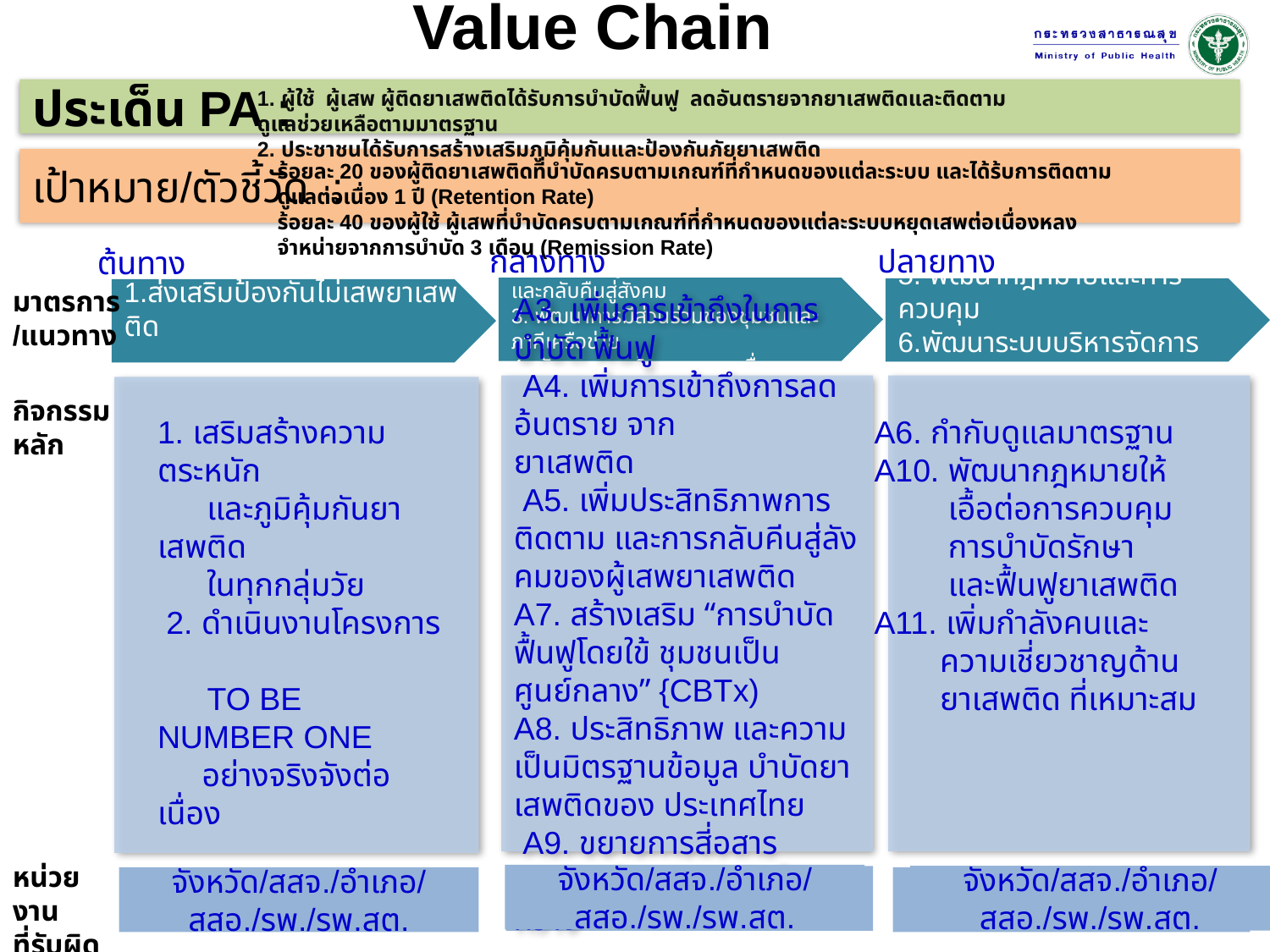

Value Chain
1. ผู้ใช้  ผู้เสพ ผู้ติดยาเสพติดได้รับการบำบัดฟื้นฟู  ลดอันตรายจากยาเสพติดและติดตามดูแลช่วยเหลือตามมาตรฐาน
2. ประชาชนได้รับการสร้างเสริมภูมิคุ้มกันและป้องกันภัยยาเสพติด
ประเด็น PA :

เป้าหมาย/ตัวชี้วัด  :
ร้อยละ 20 ของผู้ติดยาเสพติดที่บำบัดครบตามเกณฑ์ที่กำหนดของแต่ละระบบ และได้ร้บการติดตามดูแลต่อเนื่อง 1 ปี (Retention Rate)
ร้อยละ 40 ของผู้ใช้ ผู้เสพที่บำบัดครบตามเกณฑ์ที่กำหนดของแต่ละระบบหยุดเสพต่อเนื่องหลงจำหน่ายจากการบำบัด 3 เดือน (Remission Rate)

กลางทาง
ปลายทาง
ต้นทาง
มาตรการ/แนวทาง

2. บำบัดฟื้นฟูลดอันตรายจากยาเสพติดและกลับคืนสู่สังคม
3. พัฒนาการมีส่วนร่วมของชุมชนและภาคีเครือข่าย
4. พัฒนาระบบข้อมูลและการสื่อสาร

5. พัฒนากฎหมายและการควบคุม
6.พัฒนาระบบบริหารจัดการ

1.ส่งเสริมป้องกันไม่เสพยาเสพติด

A3. เพิ่มการเข้าถึงในการบำบัด ฟื้นฟู
 A4. เพิ่มการเข้าถึงการลดอ้นตราย จาก
ยาเสพติด
 A5. เพิ่มประสิทธิภาพการติดตาม และการกลับคีนสู่ลังคมของผู้เสพยาเสพติด
A7. สร้างเสริม “การบำบัดฟื้นฟูโดยใข้ ชุมชนเป็นศูนย์กลาง” {CBTx)
A8. ประสิทธิภาพ และความเป็นมิตรฐานข้อมูล บำบัดยาเสพติดของ ประเทศไทย
 A9. ขยายการสี่อสารเจตคติ ด้านการบำบัดในวงกว้าง

กิจกรรมหลัก
1. เสริมสร้างความตระหนัก
      และภูมิคุ้มกันยาเสพติด
      ในทุกกลุ่มวัย
 2. ดำเนินงานโครงการ
      TO BE NUMBER ONE
     อย่างจริงจังต่อเนื่อง
A6. กำกับดูแลมาตรฐาน
A10. พัฒนากฎหมายให้
         เอื้อต่อการควบคุม
         การบำบัดรักษา
         และฟื้นฟูยาเสพติด
A11. เพิ่มกำลังคนและ
        ความเชี่ยวชาญด้าน
        ยาเสพติด ที่เหมาะสม
หน่วยงาน
ที่รับผิดชอบ
จังหวัด/สสจ./อำเภอ/สสอ./รพ./รพ.สต.
จังหวัด/สสจ./อำเภอ/สสอ./รพ./รพ.สต.

จังหวัด/สสจ./อำเภอ/สสอ./รพ./รพ.สต.